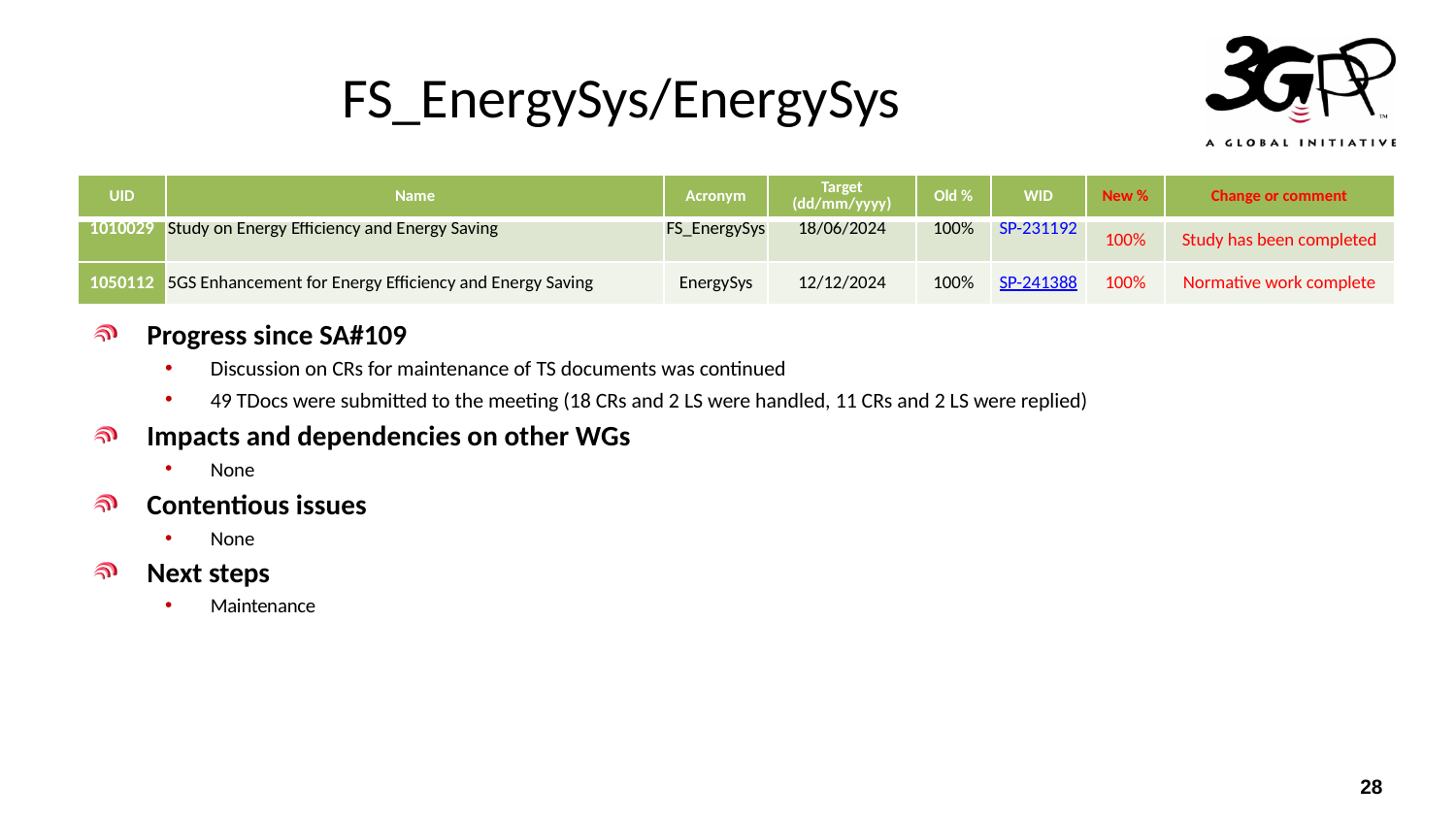

# FS_EnergySys/EnergySys
| UID | Name | Acronym | Target (dd/mm/yyyy) | Old % | WID | New % | Change or comment |
| --- | --- | --- | --- | --- | --- | --- | --- |
| 1010029 | Study on Energy Efficiency and Energy Saving | FS\_EnergySys | 18/06/2024 | 100% | SP-231192 | 100% | Study has been completed |
| 1050112 | 5GS Enhancement for Energy Efficiency and Energy Saving | EnergySys | 12/12/2024 | 100% | SP-241388 | 100% | Normative work complete |
Progress since SA#109
Discussion on CRs for maintenance of TS documents was continued
49 TDocs were submitted to the meeting (18 CRs and 2 LS were handled, 11 CRs and 2 LS were replied)
Impacts and dependencies on other WGs
None
Contentious issues
None
Next steps
Maintenance